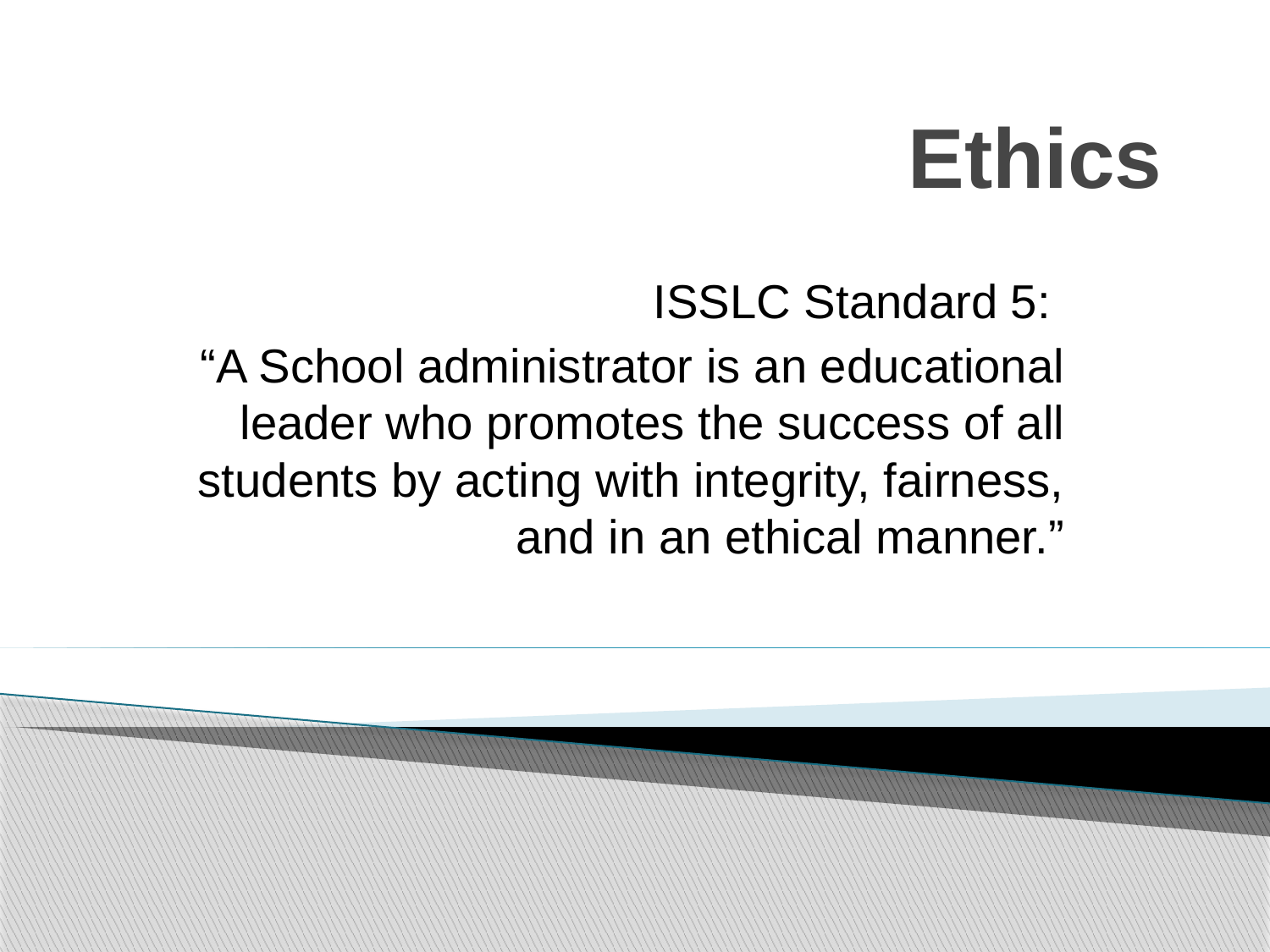

# Ethics
ISSLC Standard 5:
“A School administrator is an educational leader who promotes the success of all students by acting with integrity, fairness, and in an ethical manner.”